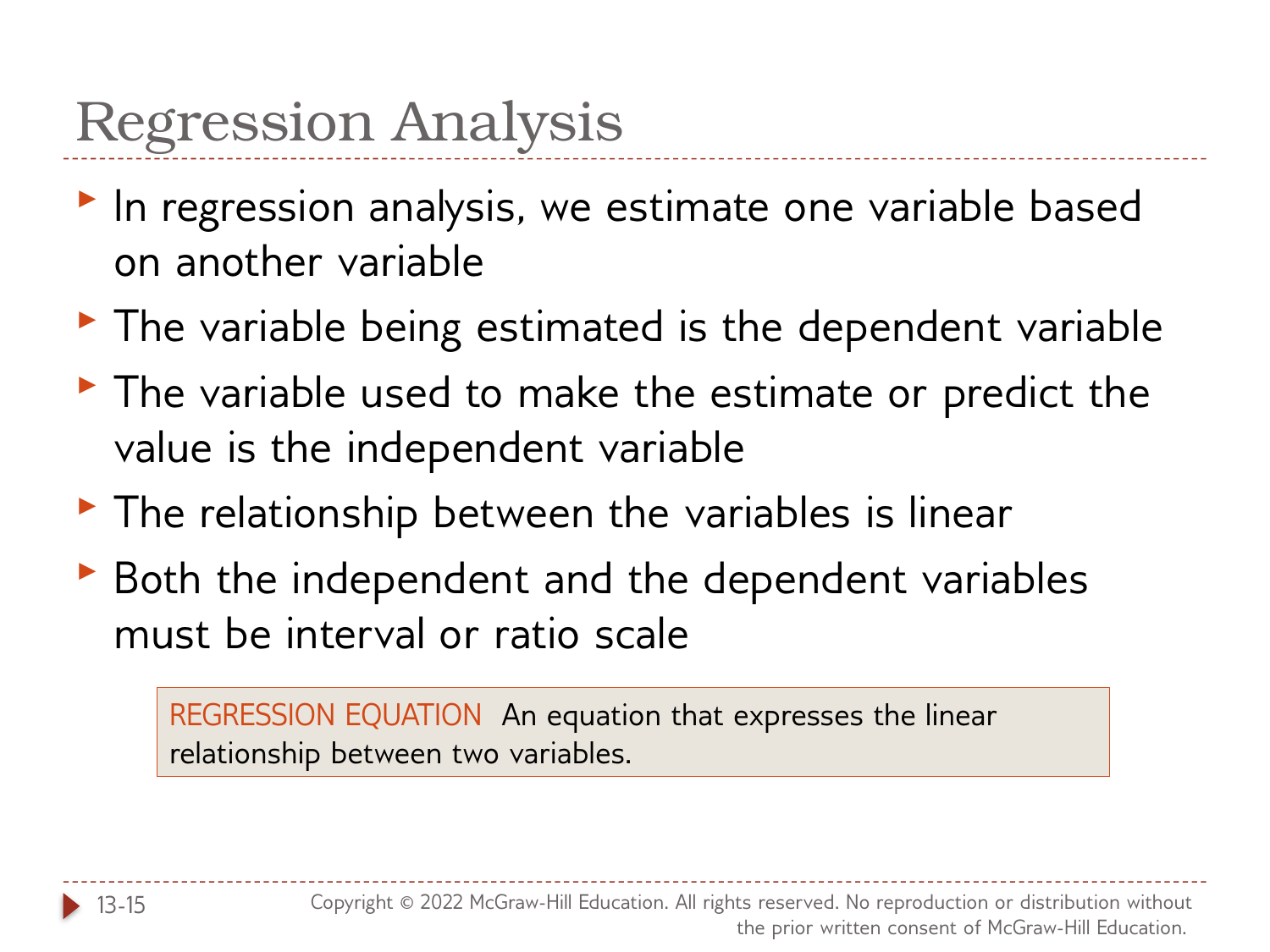

# Regression Analysis
In regression analysis, we estimate one variable based on another variable
The variable being estimated is the dependent variable
The variable used to make the estimate or predict the value is the independent variable
The relationship between the variables is linear
Both the independent and the dependent variables must be interval or ratio scale
REGRESSION EQUATION  An equation that expresses the linear relationship between two variables.
13-15
Copyright © 2022 McGraw-Hill Education. All rights reserved. No reproduction or distribution without the prior written consent of McGraw-Hill Education.